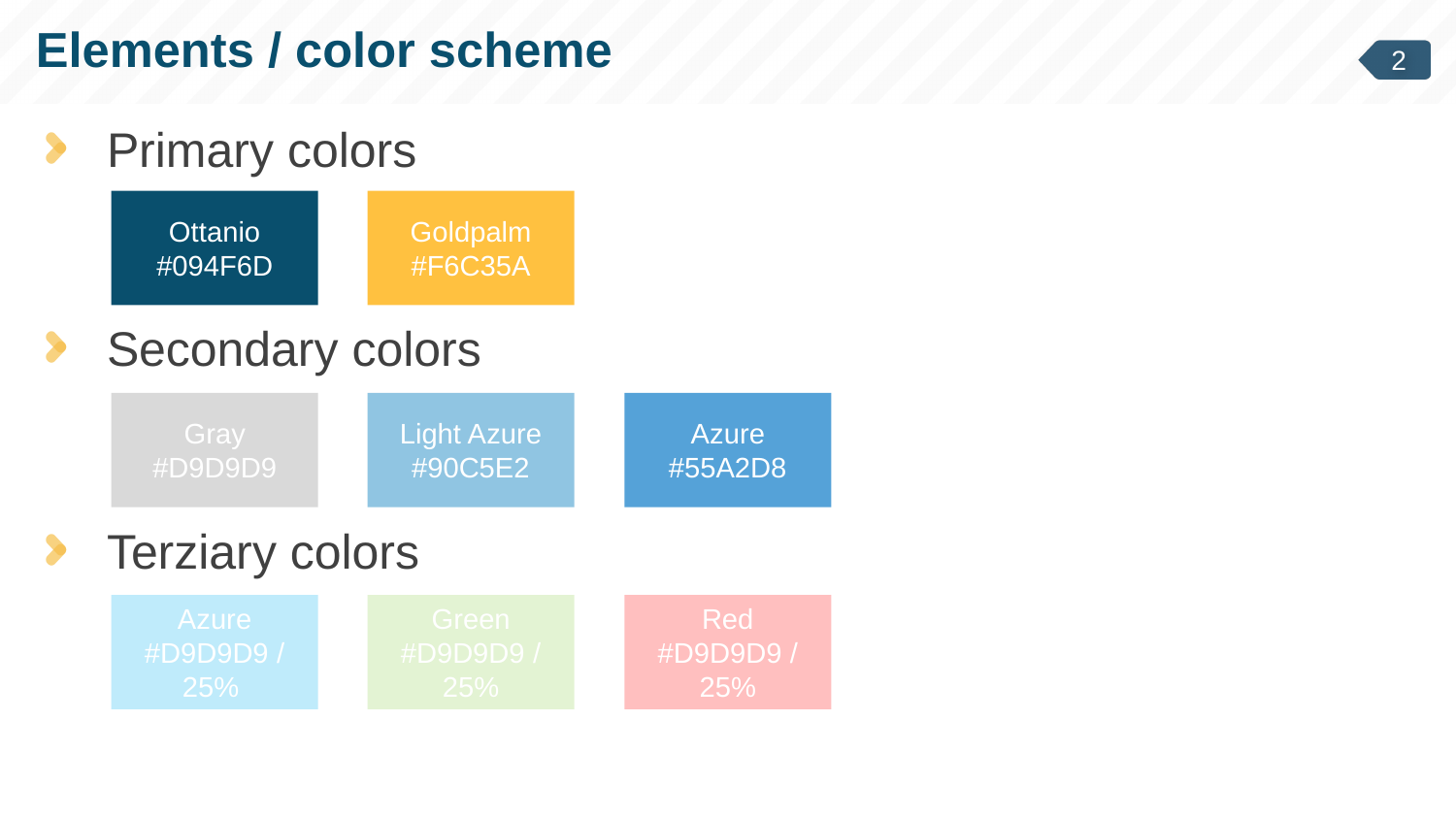

# Elements / color scheme
Primary colors

Secondary colors

Terziary colors

Ottanio
#094F6D
Goldpalm
#F6C35A
Gray
#D9D9D9
Light Azure #90C5E2
Azure
#55A2D8
Azure
#D9D9D9 / 25%
Green
#D9D9D9 / 25%
Red
#D9D9D9 / 25%